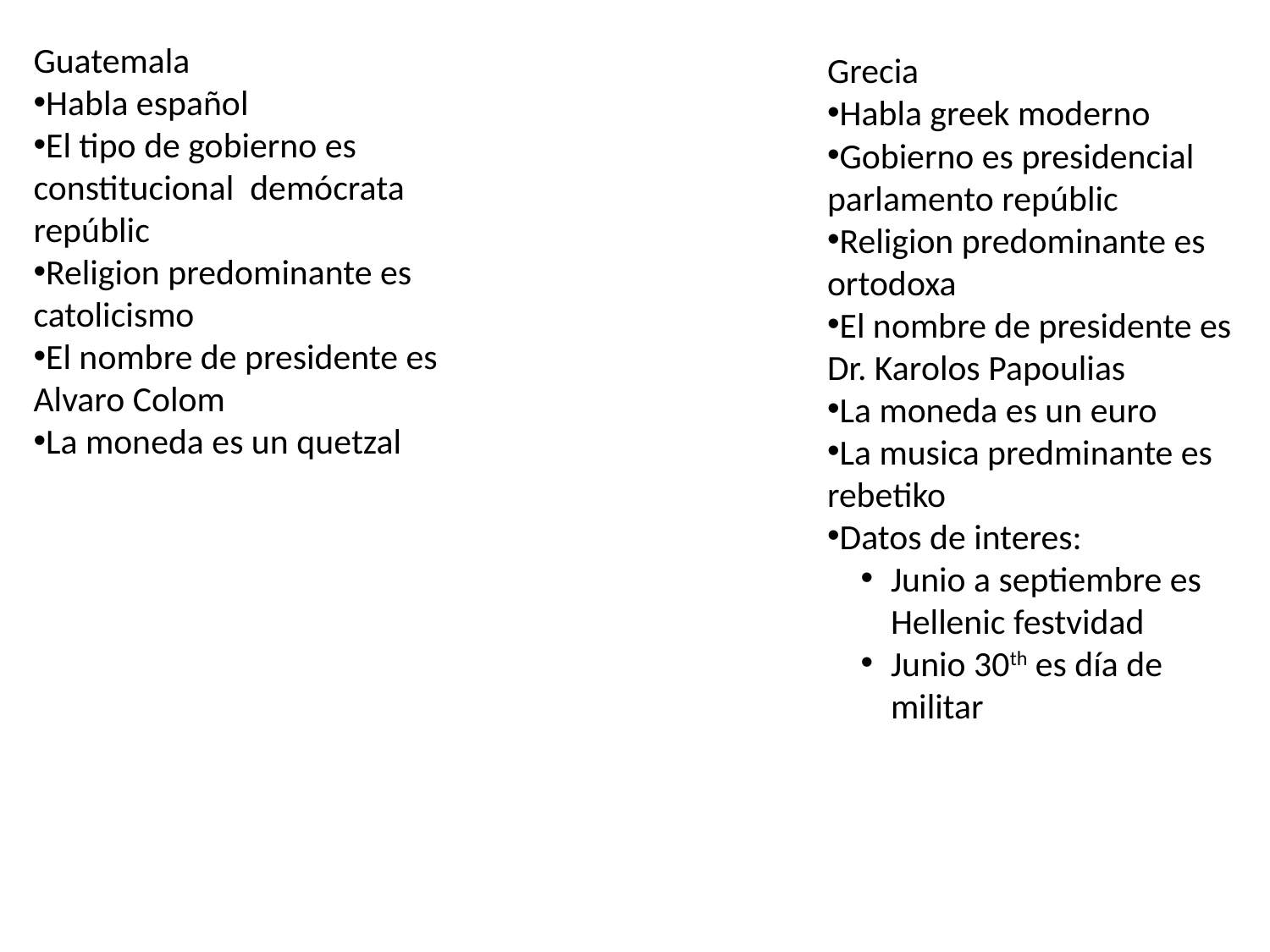

Guatemala
Habla español
El tipo de gobierno es constitucional  demócrata repúblic
Religion predominante es catolicismo
El nombre de presidente es Alvaro Colom
La moneda es un quetzal
Grecia
Habla greek moderno
Gobierno es presidencial parlamento repúblic
Religion predominante es ortodoxa
El nombre de presidente es Dr. Karolos Papoulias
La moneda es un euro
La musica predminante es rebetiko
Datos de interes:
Junio a septiembre es Hellenic festvidad
Junio 30th es día de militar